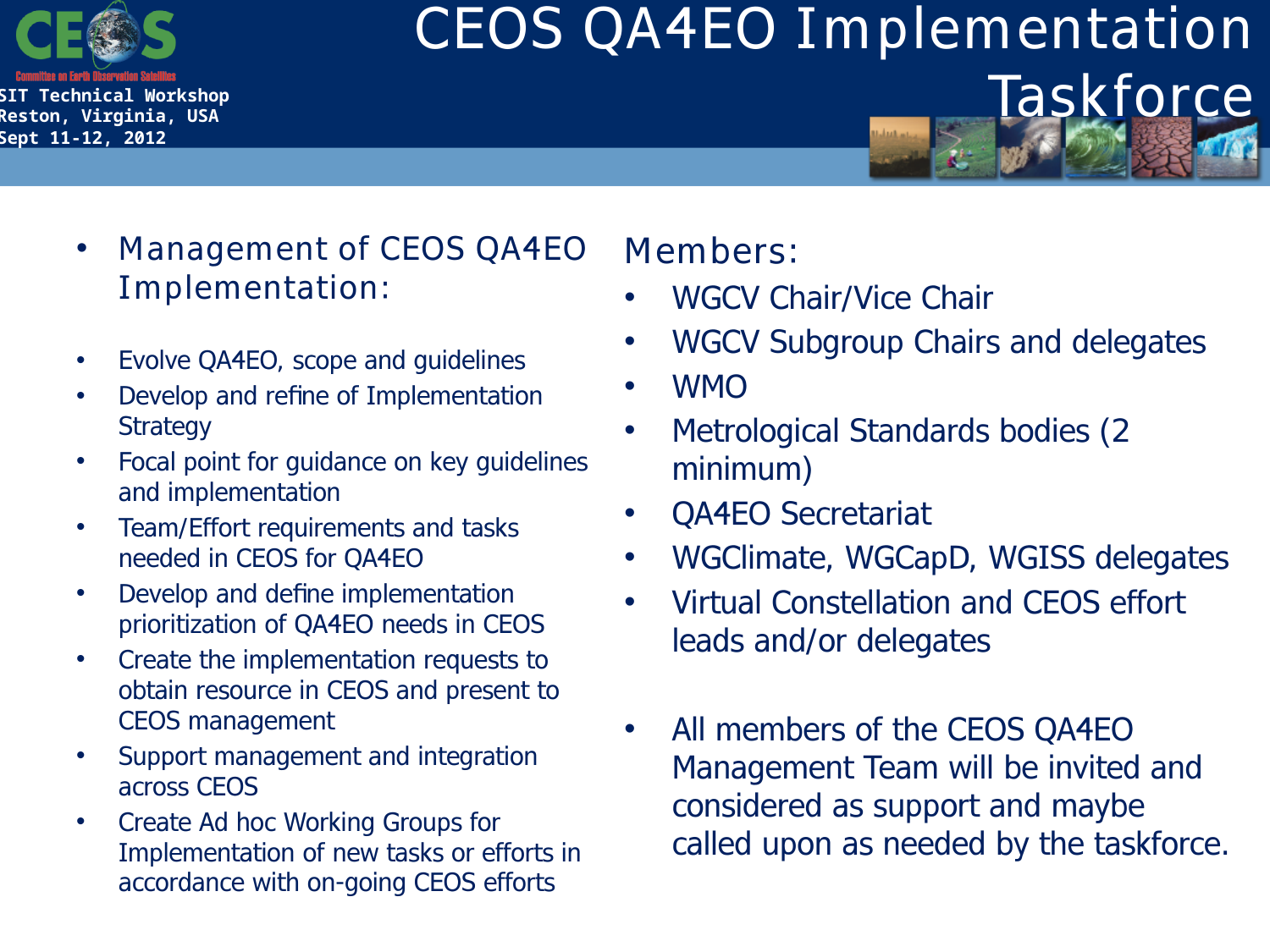

# CEOS QA4EO Implementation Taskforce
Management of CEOS QA4EO Implementation:

Evolve QA4EO, scope and guidelines
Develop and refine of Implementation Strategy
Focal point for guidance on key guidelines and implementation
Team/Effort requirements and tasks needed in CEOS for QA4EO
Develop and define implementation prioritization of QA4EO needs in CEOS
Create the implementation requests to obtain resource in CEOS and present to CEOS management
Support management and integration across CEOS
Create Ad hoc Working Groups for Implementation of new tasks or efforts in accordance with on-going CEOS efforts
Members:
WGCV Chair/Vice Chair
WGCV Subgroup Chairs and delegates
WMO
Metrological Standards bodies (2 minimum)
QA4EO Secretariat
WGClimate, WGCapD, WGISS delegates
Virtual Constellation and CEOS effort leads and/or delegates

All members of the CEOS QA4EO Management Team will be invited and considered as support and maybe called upon as needed by the taskforce.